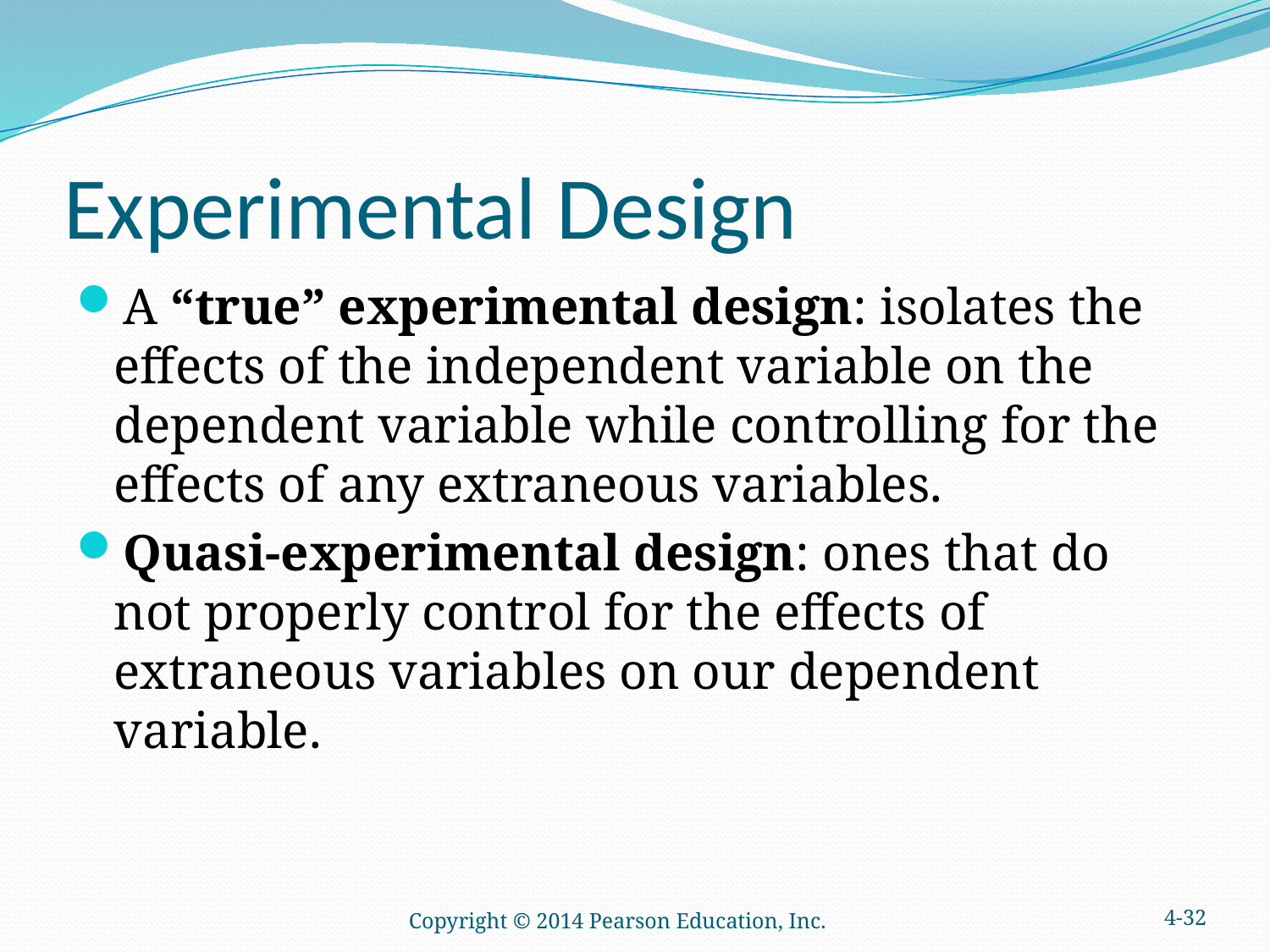

# Experimental Design
A “true” experimental design: isolates the effects of the independent variable on the dependent variable while controlling for the effects of any extraneous variables.
Quasi-experimental design: ones that do not properly control for the effects of extraneous variables on our dependent variable.

Copyright © 2014 Pearson Education, Inc.
4-32